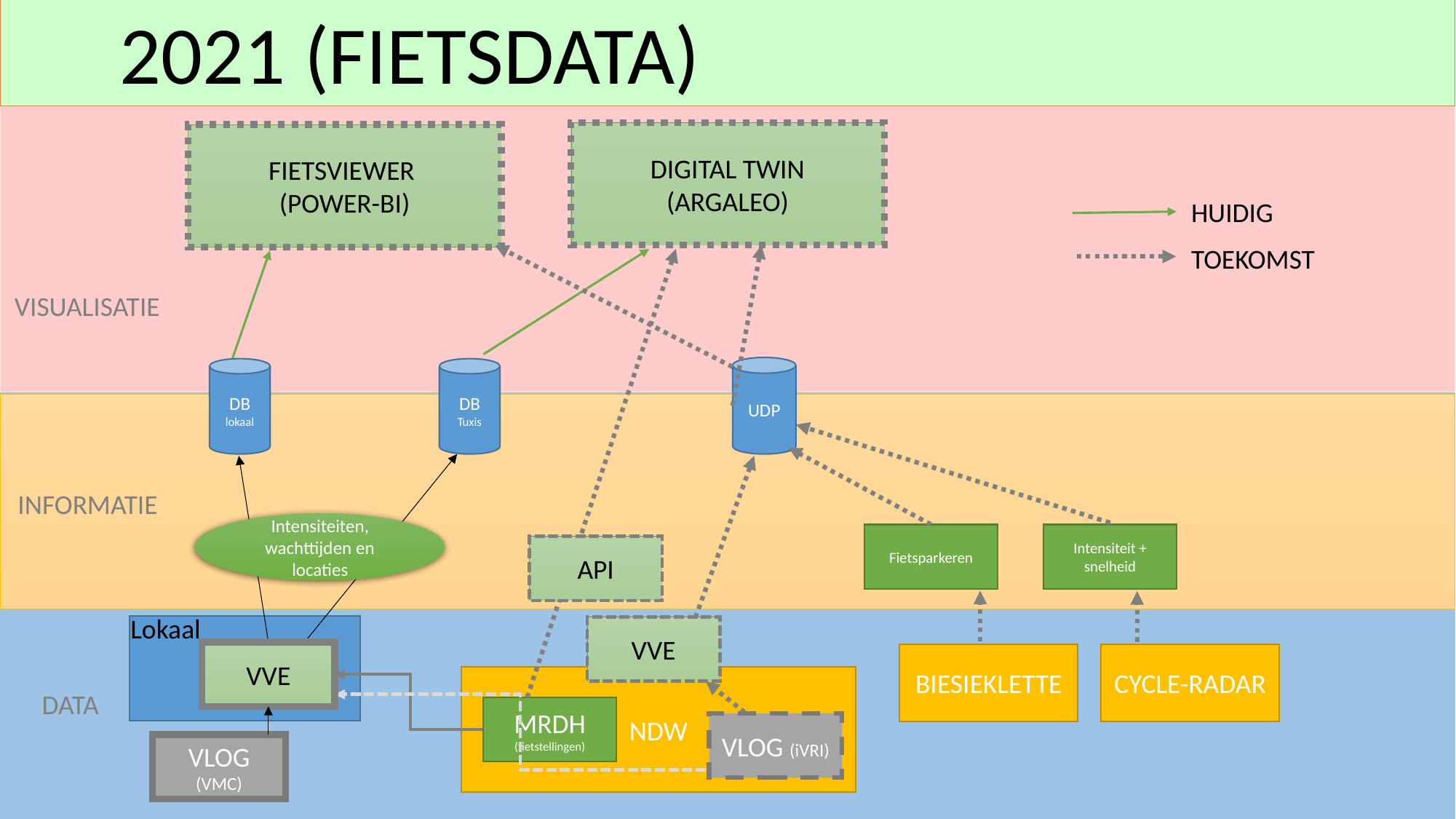

2021 (FIETSDATA)

DIGITAL TWIN
(ARGALEO)
FIETSVIEWER
(POWER-BI)
HUIDIG
TOEKOMST
VISUALISATIE
UDP
DB
lokaal
DB
Tuxis

Intensiteiten, wachttijden en locaties
VVE
VLOG
(VMC)
INFORMATIE
Fietsparkeren
Intensiteit + snelheid
API
Lokaal

VVE
BIESIEKLETTE
CYCLE-RADAR
NDW
DATA
MRDH
(fietstellingen)
VLOG (iVRI)